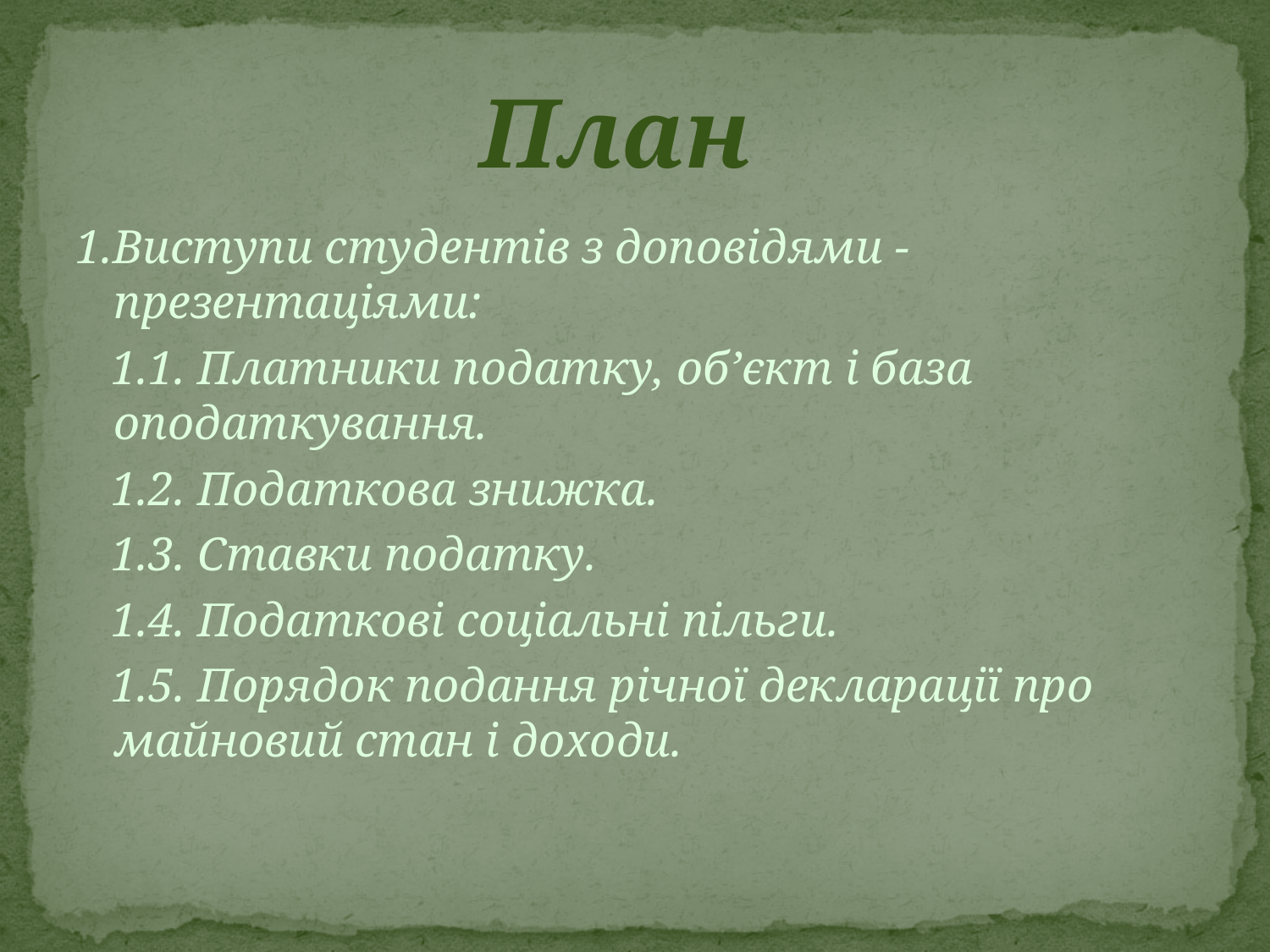

План
1.Виступи студентів з доповідями - презентаціями:
   1.1. Платники податку, об’єкт і база оподаткування.
   1.2. Податкова знижка.
   1.3. Ставки податку.
   1.4. Податкові соціальні пільги.
   1.5. Порядок подання річної декларації про майновий стан і доходи.